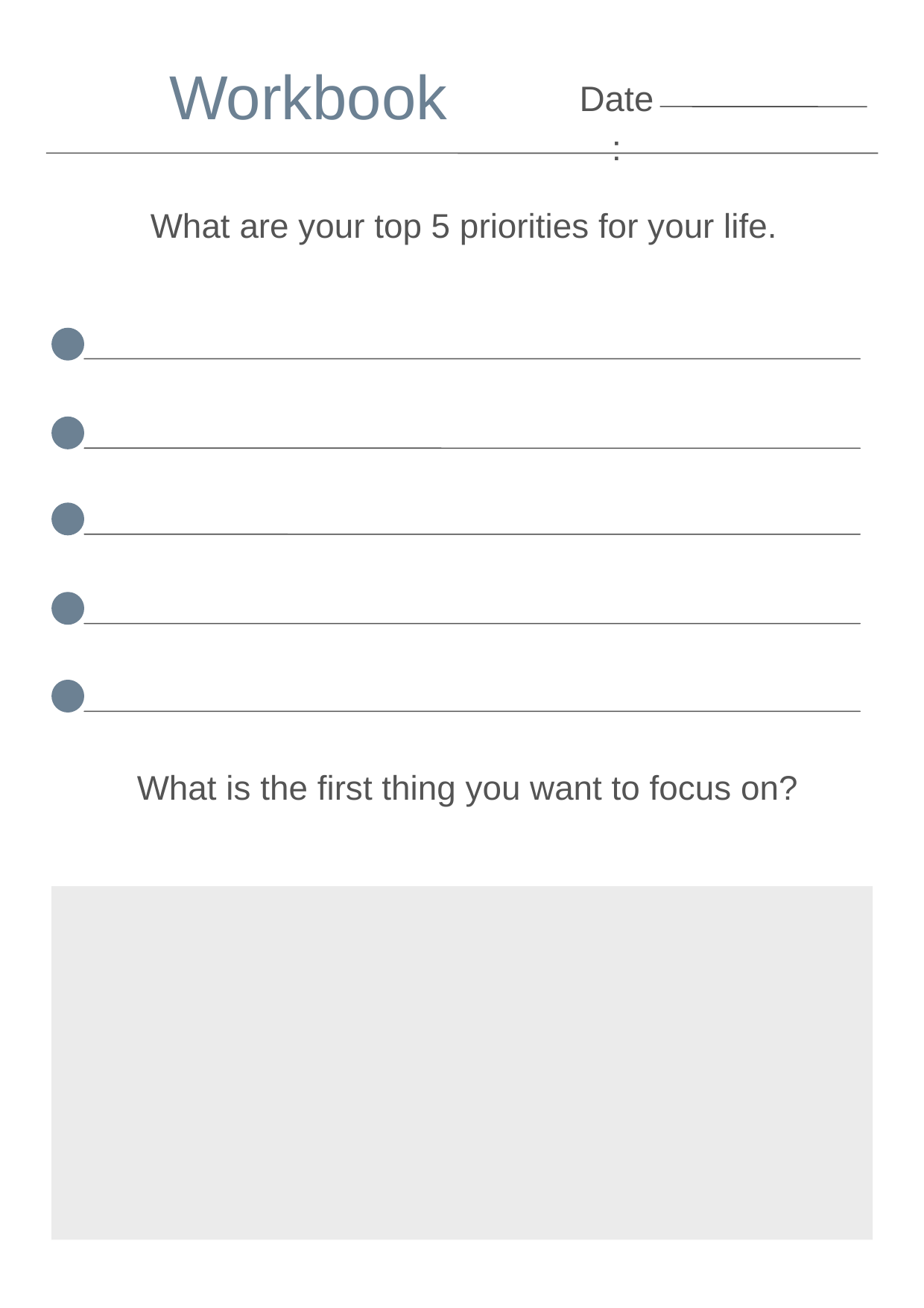

Workbook
Date:

What are your top 5 priorities for your life.

What is the first thing you want to focus on?